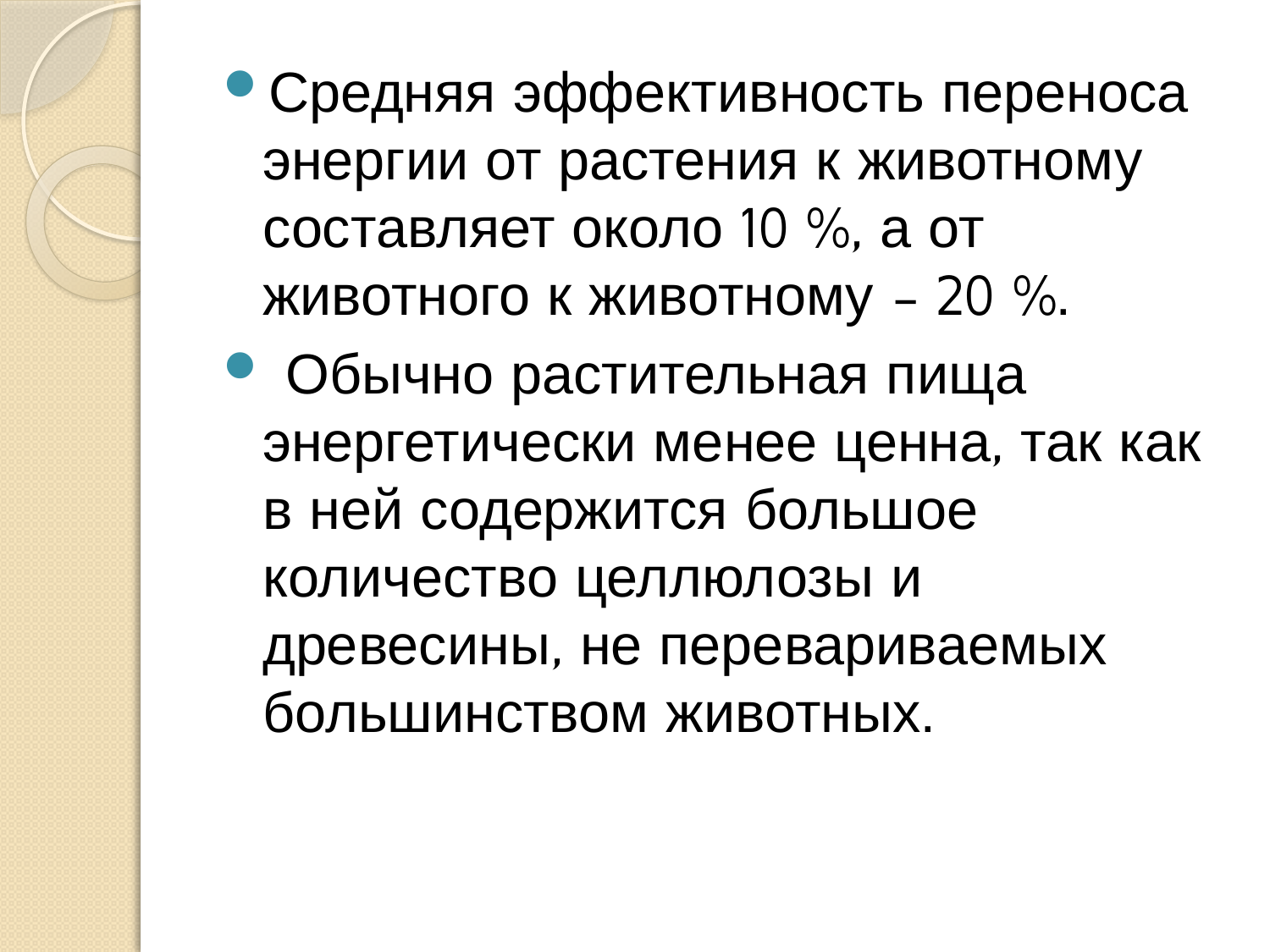

Средняя эффективность переноса энергии от растения к животному составляет около 10 %, а от животного к животному – 20 %.
 Обычно растительная пища энергетически менее ценна, так как в ней содержится большое количество целлюлозы и древесины, не перевариваемых большинством животных.